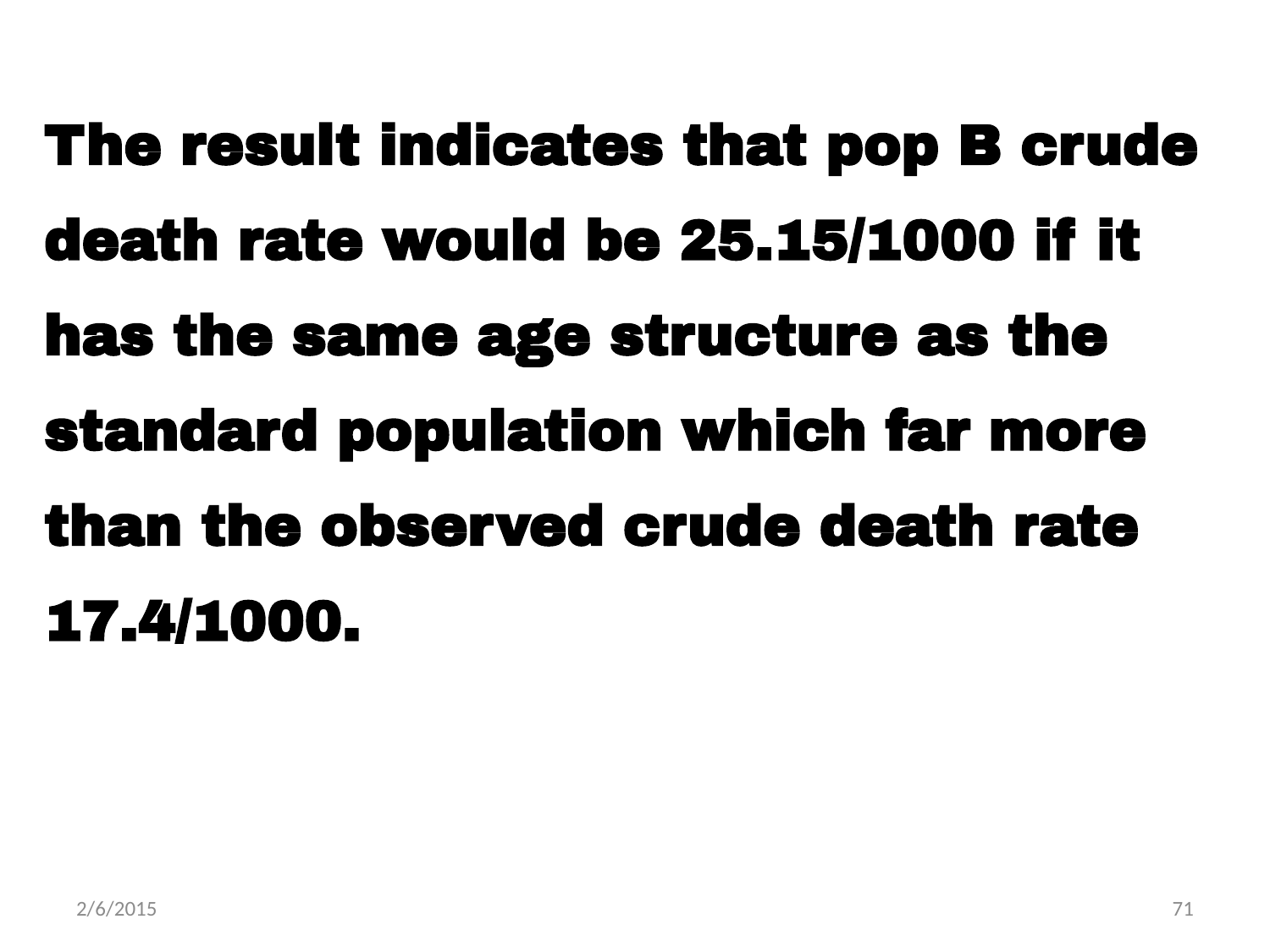

The result indicates that pop B crude death rate would be 25.15/1000 if it has the same age structure as the standard population which far more than the observed crude death rate 17.4/1000.
2/6/2015
71